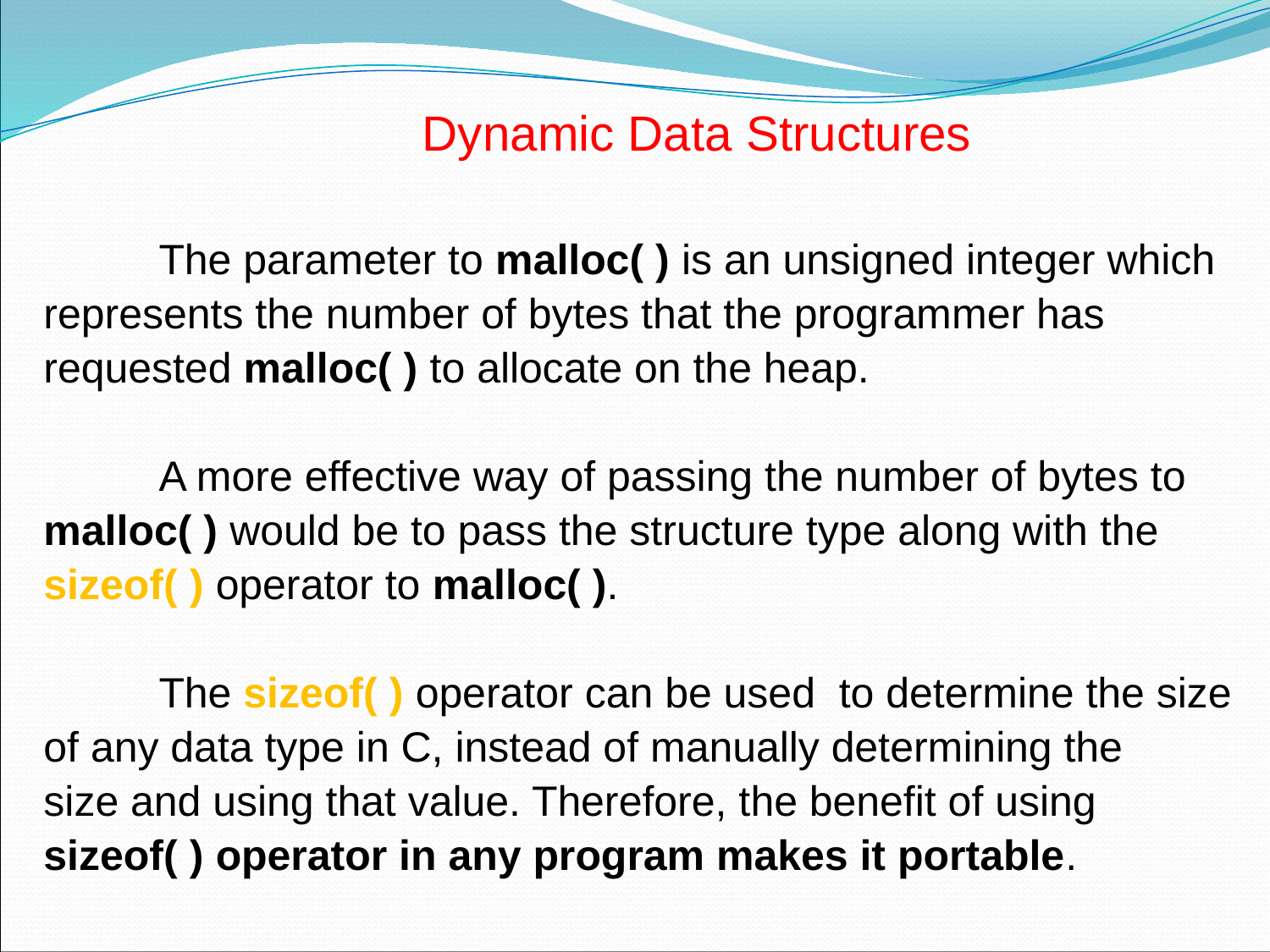

#
 	Dynamic Data Structures

	The parameter to malloc( ) is an unsigned integer which
 represents the number of bytes that the programmer has
 requested malloc( ) to allocate on the heap.

	A more effective way of passing the number of bytes to
 malloc( ) would be to pass the structure type along with the
 sizeof( ) operator to malloc( ).

	The sizeof( ) operator can be used  to determine the size
 of any data type in C, instead of manually determining the
 size and using that value. Therefore, the benefit of using
 sizeof( ) operator in any program makes it portable.